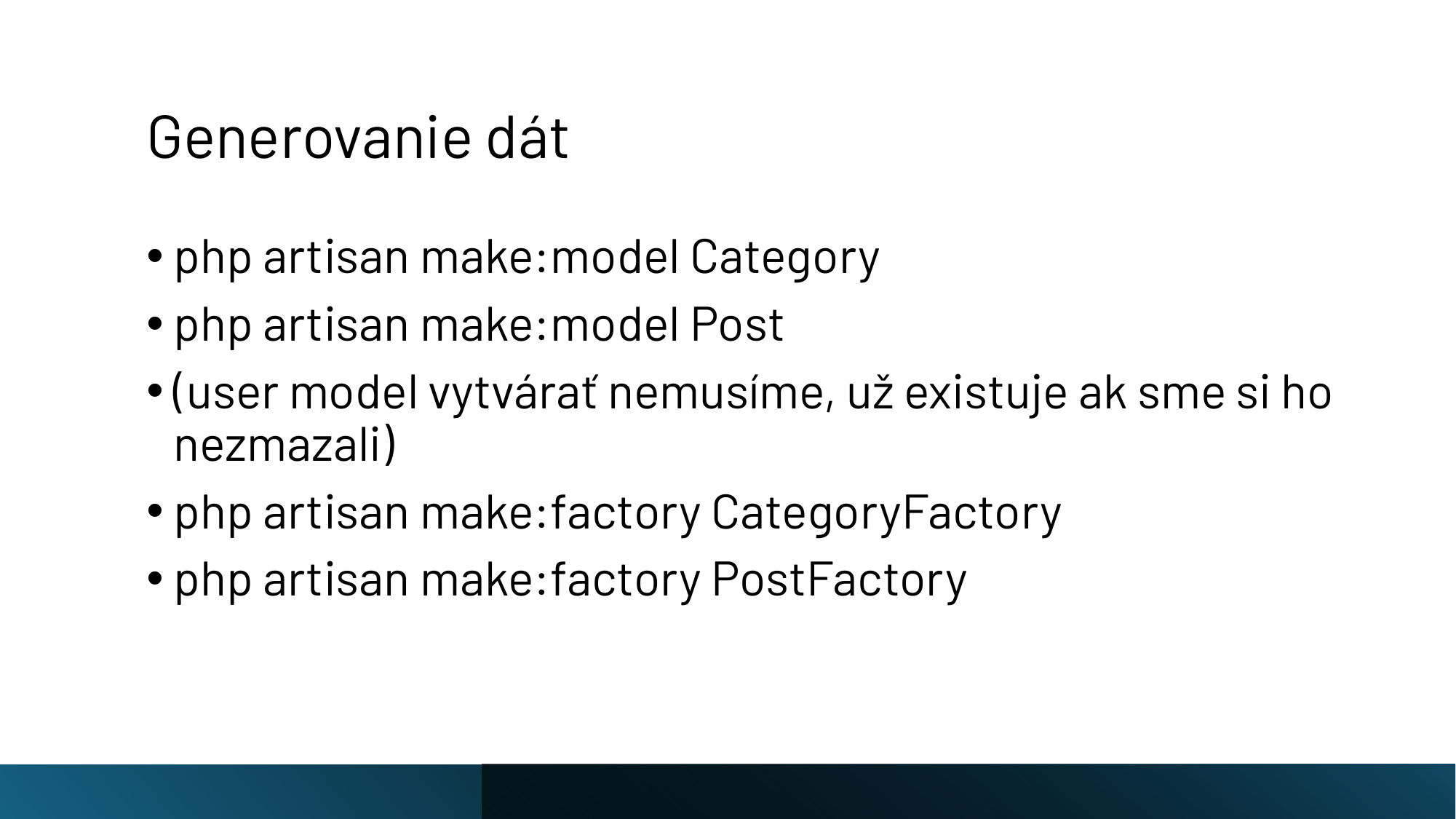

# Generovanie dát
php artisan make:model Category
php artisan make:model Post
(user model vytvárať nemusíme, už existuje ak sme si ho nezmazali)
php artisan make:factory CategoryFactory
php artisan make:factory PostFactory